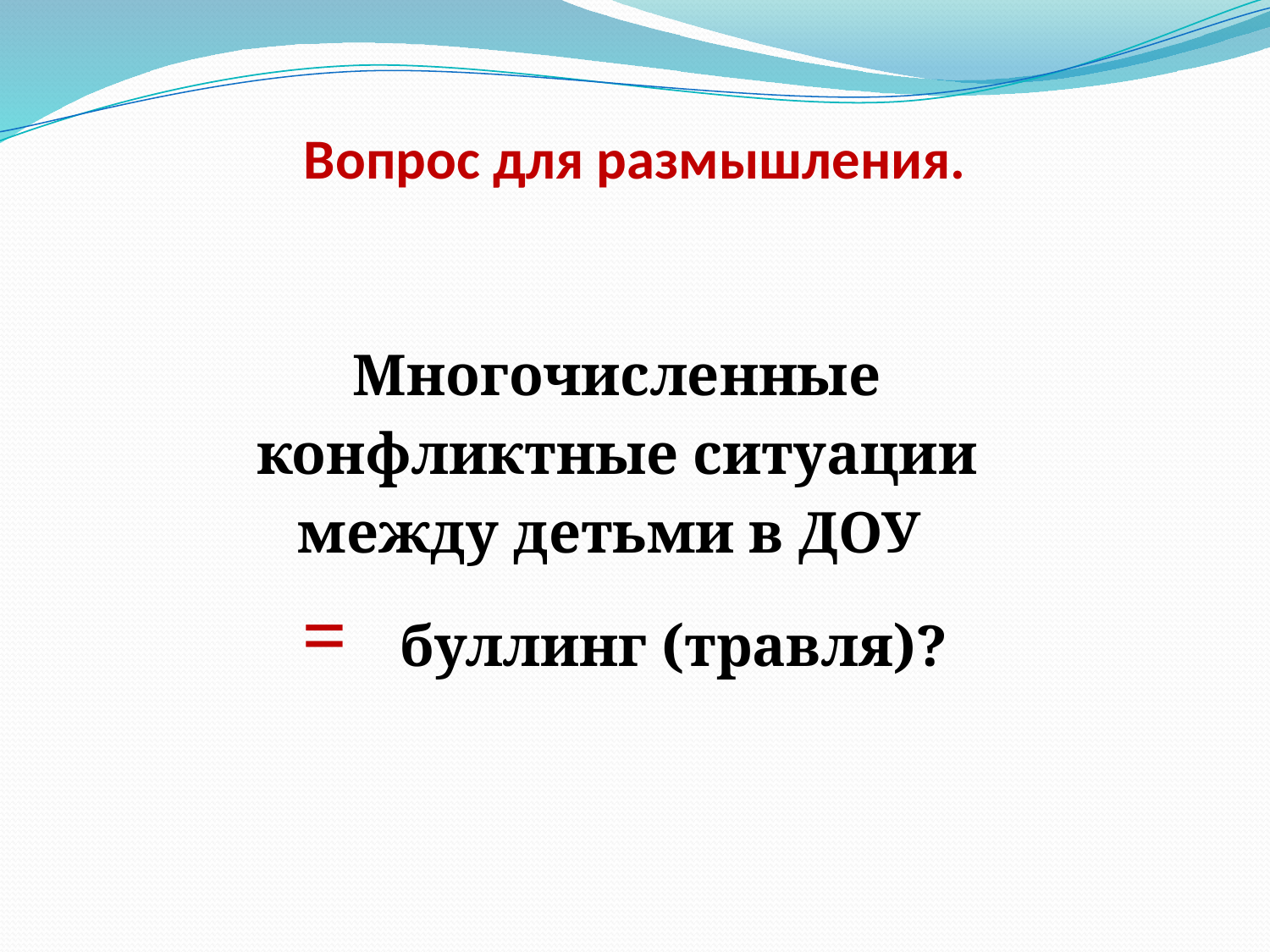

# Вопрос для размышления.

Многочисленные
конфликтные ситуации
между детьми в ДОУ
=   буллинг (травля)?